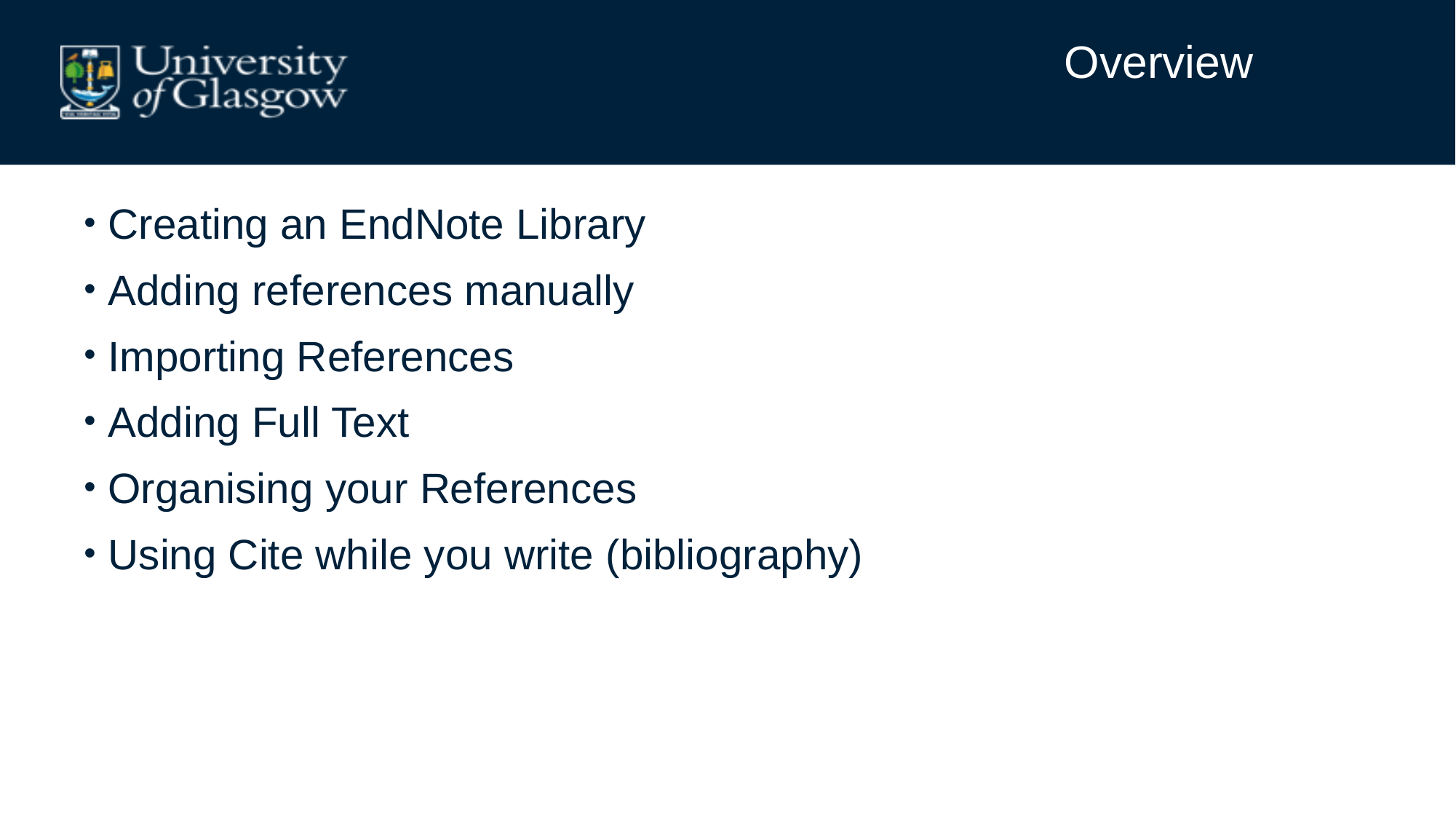

#
Overview
Creating an EndNote Library
Adding references manually
Importing References
Adding Full Text
Organising your References
Using Cite while you write (bibliography)